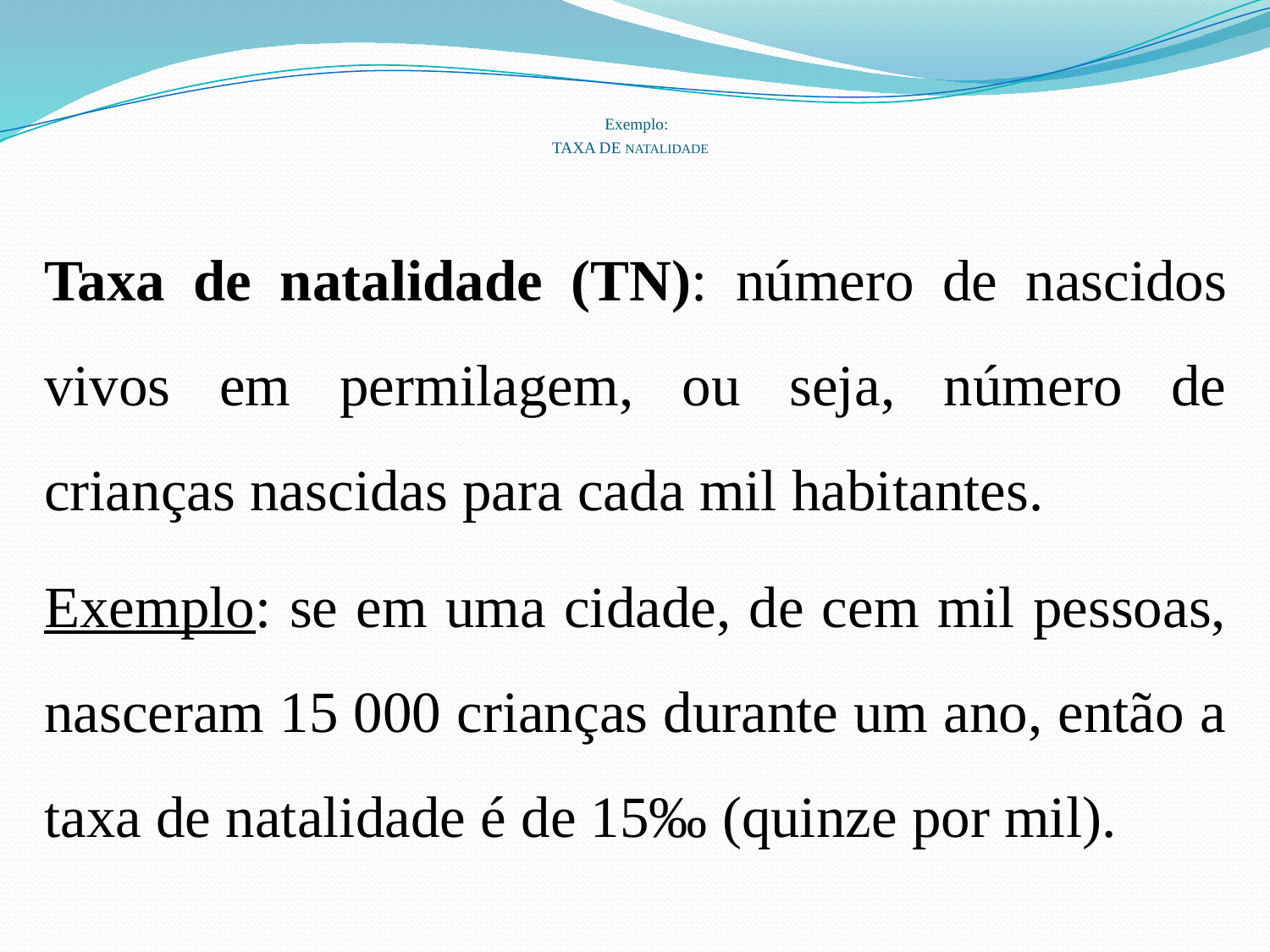

# Exemplo: TAXA DE NATALIDADE
Taxa de natalidade (TN): número de nascidos vivos em permilagem, ou seja, número de crianças nascidas para cada mil habitantes.
Exemplo: se em uma cidade, de cem mil pessoas, nasceram 15 000 crianças durante um ano, então a taxa de natalidade é de 15‰ (quinze por mil).